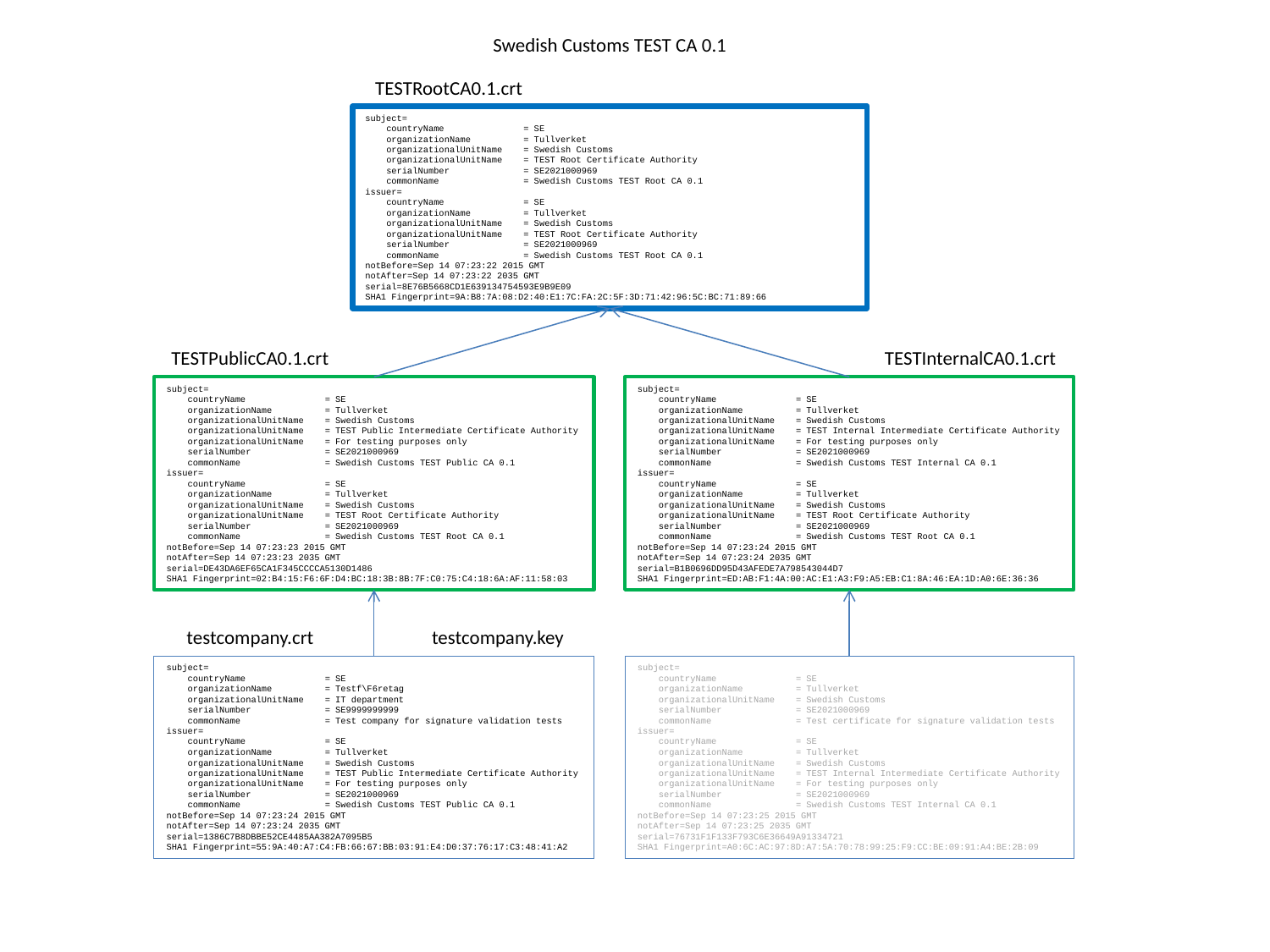

Swedish Customs TEST CA 0.1
TESTRootCA0.1.crt
subject=
    countryName               = SE
    organizationName          = Tullverket
    organizationalUnitName    = Swedish Customs
    organizationalUnitName    = TEST Root Certificate Authority
    serialNumber              = SE2021000969
    commonName                = Swedish Customs TEST Root CA 0.1
issuer=
    countryName               = SE
    organizationName          = Tullverket
    organizationalUnitName    = Swedish Customs
    organizationalUnitName    = TEST Root Certificate Authority
    serialNumber              = SE2021000969
    commonName                = Swedish Customs TEST Root CA 0.1
notBefore=Sep 14 07:23:22 2015 GMT
notAfter=Sep 14 07:23:22 2035 GMT
serial=8E76B5668CD1E639134754593E9B9E09
SHA1 Fingerprint=9A:B8:7A:08:D2:40:E1:7C:FA:2C:5F:3D:71:42:96:5C:BC:71:89:66
TESTPublicCA0.1.crt
TESTInternalCA0.1.crt
subject=
    countryName               = SE
    organizationName          = Tullverket
    organizationalUnitName    = Swedish Customs
    organizationalUnitName    = TEST Public Intermediate Certificate Authority
    organizationalUnitName    = For testing purposes only
    serialNumber              = SE2021000969
    commonName                = Swedish Customs TEST Public CA 0.1
issuer=
    countryName               = SE
    organizationName          = Tullverket
    organizationalUnitName    = Swedish Customs
    organizationalUnitName    = TEST Root Certificate Authority
    serialNumber              = SE2021000969
    commonName                = Swedish Customs TEST Root CA 0.1
notBefore=Sep 14 07:23:23 2015 GMT
notAfter=Sep 14 07:23:23 2035 GMT
serial=DE43DA6EF65CA1F345CCCCA5130D1486
SHA1 Fingerprint=02:B4:15:F6:6F:D4:BC:18:3B:8B:7F:C0:75:C4:18:6A:AF:11:58:03
subject=
    countryName               = SE
    organizationName          = Tullverket
    organizationalUnitName    = Swedish Customs
    organizationalUnitName    = TEST Internal Intermediate Certificate Authority
    organizationalUnitName    = For testing purposes only
    serialNumber              = SE2021000969
    commonName                = Swedish Customs TEST Internal CA 0.1
issuer=
    countryName               = SE
    organizationName          = Tullverket
    organizationalUnitName    = Swedish Customs
    organizationalUnitName    = TEST Root Certificate Authority
    serialNumber              = SE2021000969
    commonName                = Swedish Customs TEST Root CA 0.1
notBefore=Sep 14 07:23:24 2015 GMT
notAfter=Sep 14 07:23:24 2035 GMT
serial=B1B0696DD95D43AFEDE7A798543044D7
SHA1 Fingerprint=ED:AB:F1:4A:00:AC:E1:A3:F9:A5:EB:C1:8A:46:EA:1D:A0:6E:36:36
testcompany.crt
testcompany.key
subject=
    countryName               = SE
    organizationName          = Testf\F6retag
    organizationalUnitName    = IT department
    serialNumber              = SE9999999999
    commonName                = Test company for signature validation tests
issuer=
    countryName               = SE
    organizationName          = Tullverket
    organizationalUnitName    = Swedish Customs
    organizationalUnitName    = TEST Public Intermediate Certificate Authority
    organizationalUnitName    = For testing purposes only
    serialNumber              = SE2021000969
    commonName                = Swedish Customs TEST Public CA 0.1
notBefore=Sep 14 07:23:24 2015 GMT
notAfter=Sep 14 07:23:24 2035 GMT
serial=1386C7B8DBBE52CE4485AA382A7095B5
SHA1 Fingerprint=55:9A:40:A7:C4:FB:66:67:BB:03:91:E4:D0:37:76:17:C3:48:41:A2
subject=
    countryName               = SE
    organizationName          = Tullverket
    organizationalUnitName    = Swedish Customs
    serialNumber              = SE2021000969
    commonName                = Test certificate for signature validation tests
issuer=
    countryName               = SE
    organizationName          = Tullverket
    organizationalUnitName    = Swedish Customs
    organizationalUnitName    = TEST Internal Intermediate Certificate Authority
    organizationalUnitName    = For testing purposes only
    serialNumber              = SE2021000969
    commonName                = Swedish Customs TEST Internal CA 0.1
notBefore=Sep 14 07:23:25 2015 GMT
notAfter=Sep 14 07:23:25 2035 GMT
serial=76731F1F133F793C6E36649A91334721
SHA1 Fingerprint=A0:6C:AC:97:8D:A7:5A:70:78:99:25:F9:CC:BE:09:91:A4:BE:2B:09